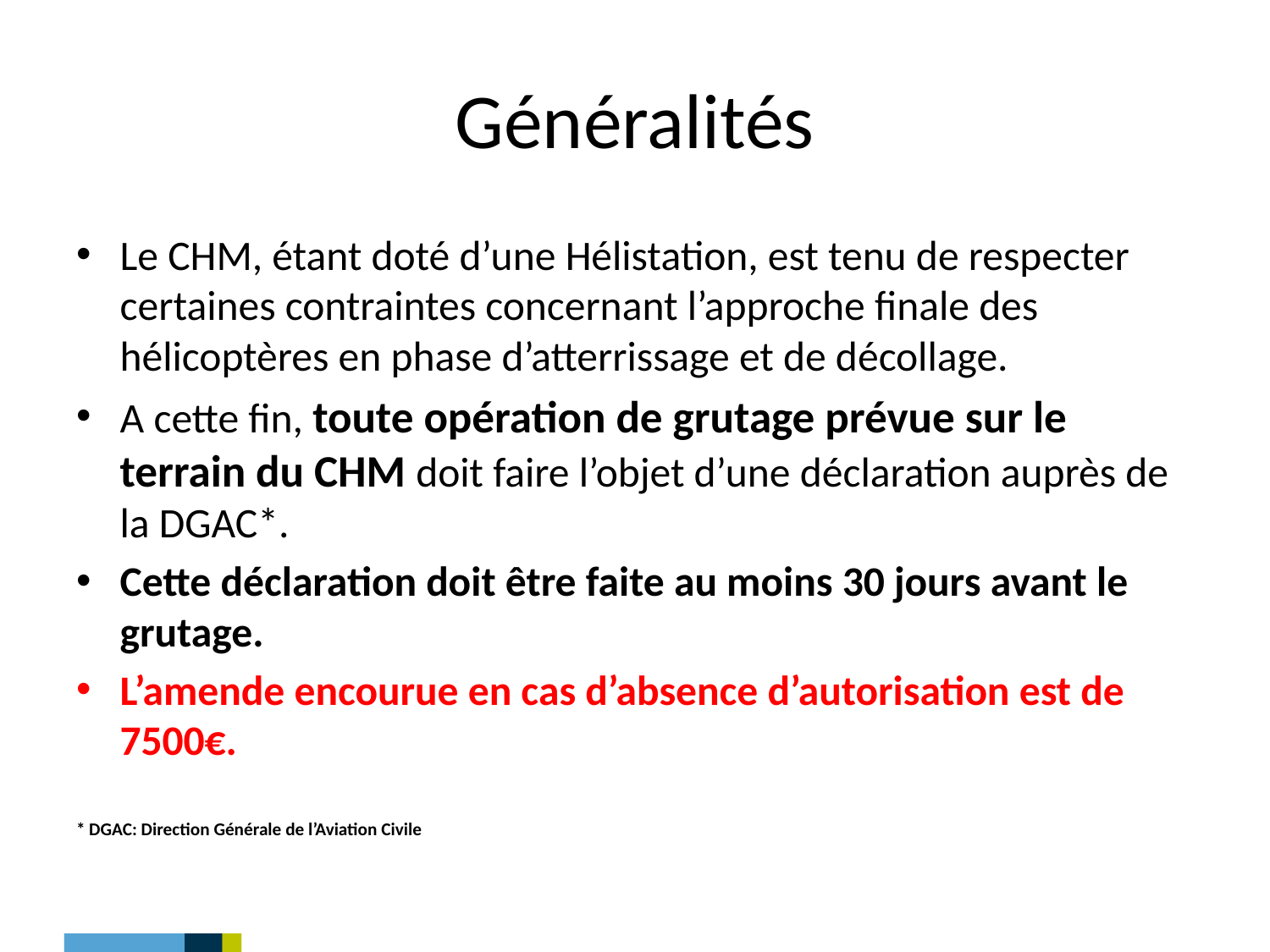

# Généralités
Le CHM, étant doté d’une Hélistation, est tenu de respecter certaines contraintes concernant l’approche finale des hélicoptères en phase d’atterrissage et de décollage.
A cette fin, toute opération de grutage prévue sur le terrain du CHM doit faire l’objet d’une déclaration auprès de la DGAC*.
Cette déclaration doit être faite au moins 30 jours avant le grutage.
L’amende encourue en cas d’absence d’autorisation est de 7500€.

* DGAC: Direction Générale de l’Aviation Civile